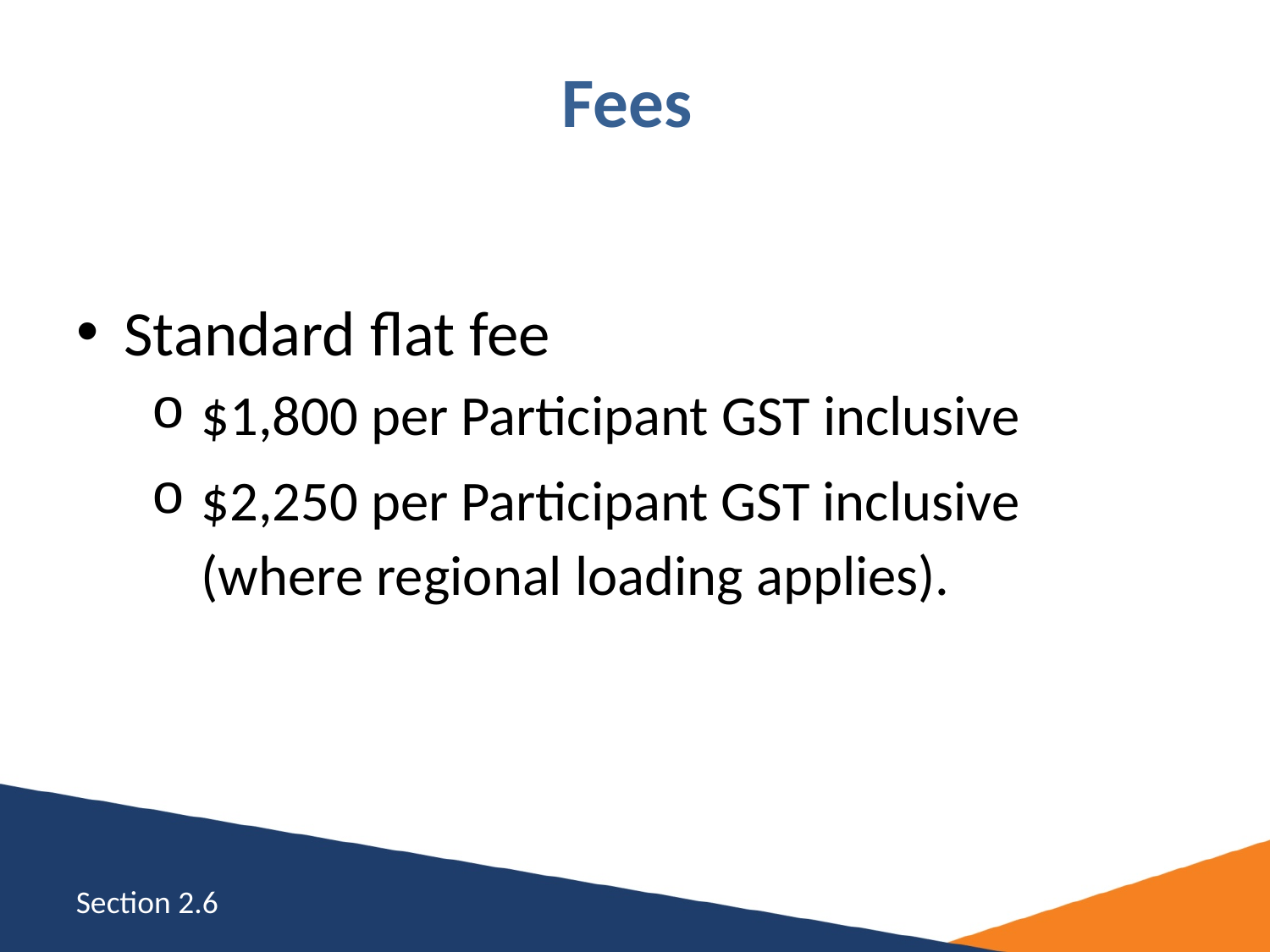

# Fees
Standard flat fee
$1,800 per Participant GST inclusive
$2,250 per Participant GST inclusive (where regional loading applies).
Section 2.6